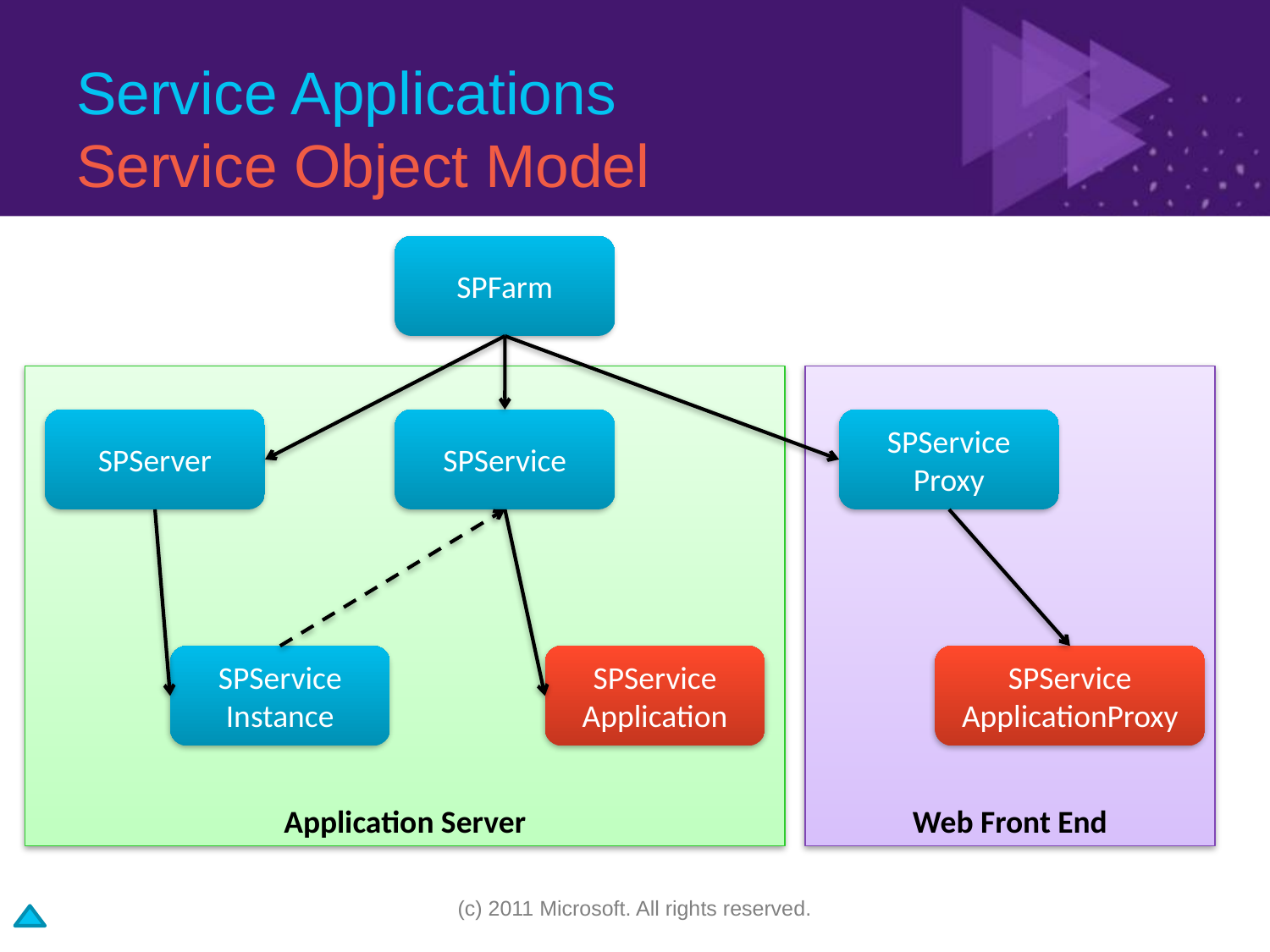

# Service Applications Service Object Model
SPFarm
Application Server
Web Front End
SPServer
SPService
SPService
Proxy
SPService
Instance
SPService
Application
SPService
ApplicationProxy
(c) 2011 Microsoft. All rights reserved.